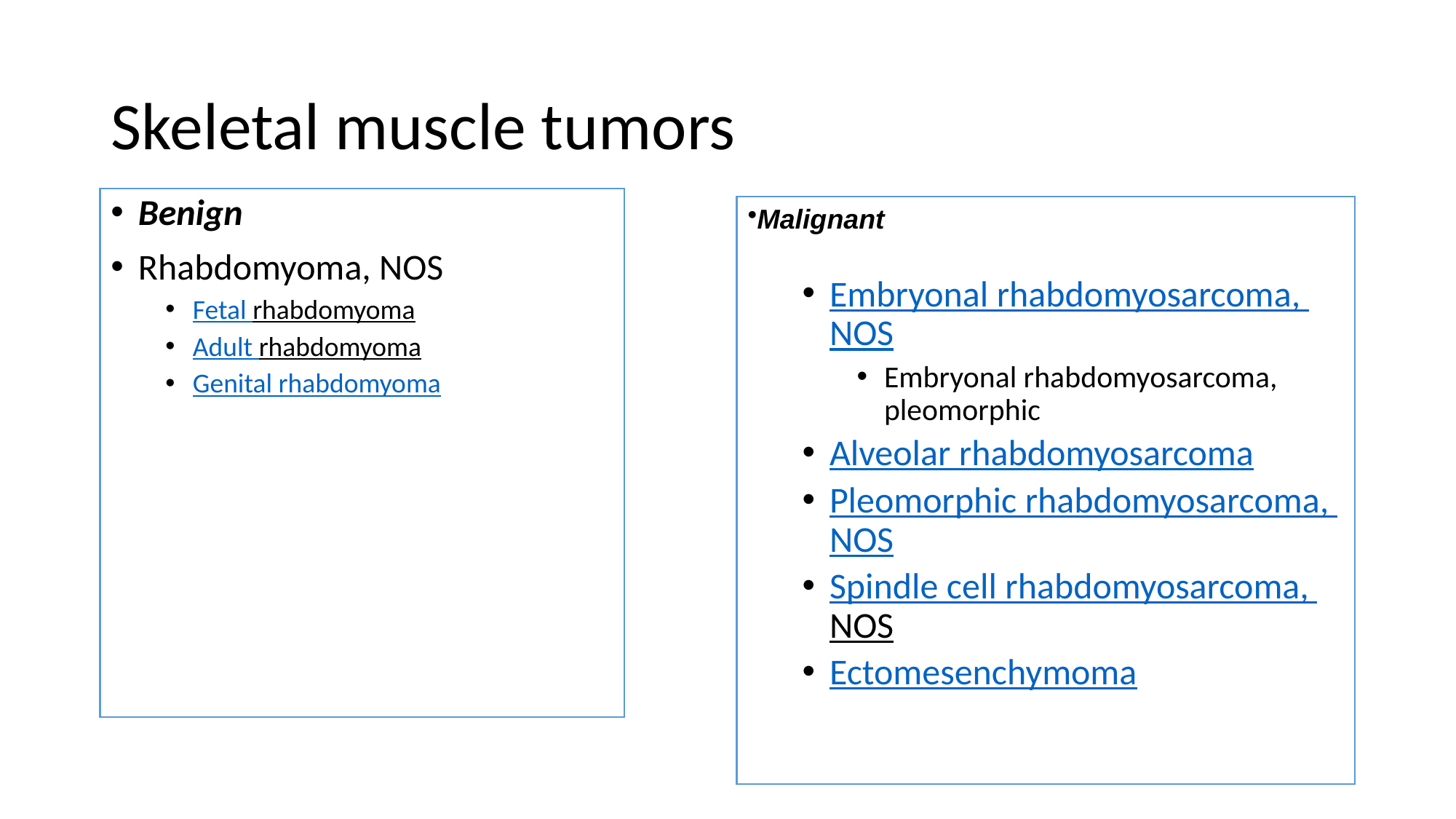

# Skeletal muscle tumors
Benign
Rhabdomyoma, NOS
Fetal rhabdomyoma
Adult rhabdomyoma
Genital rhabdomyoma

Malignant

Embryonal rhabdomyosarcoma, NOS
Embryonal rhabdomyosarcoma, pleomorphic
Alveolar rhabdomyosarcoma
Pleomorphic rhabdomyosarcoma, NOS
Spindle cell rhabdomyosarcoma, NOS
Ectomesenchymoma